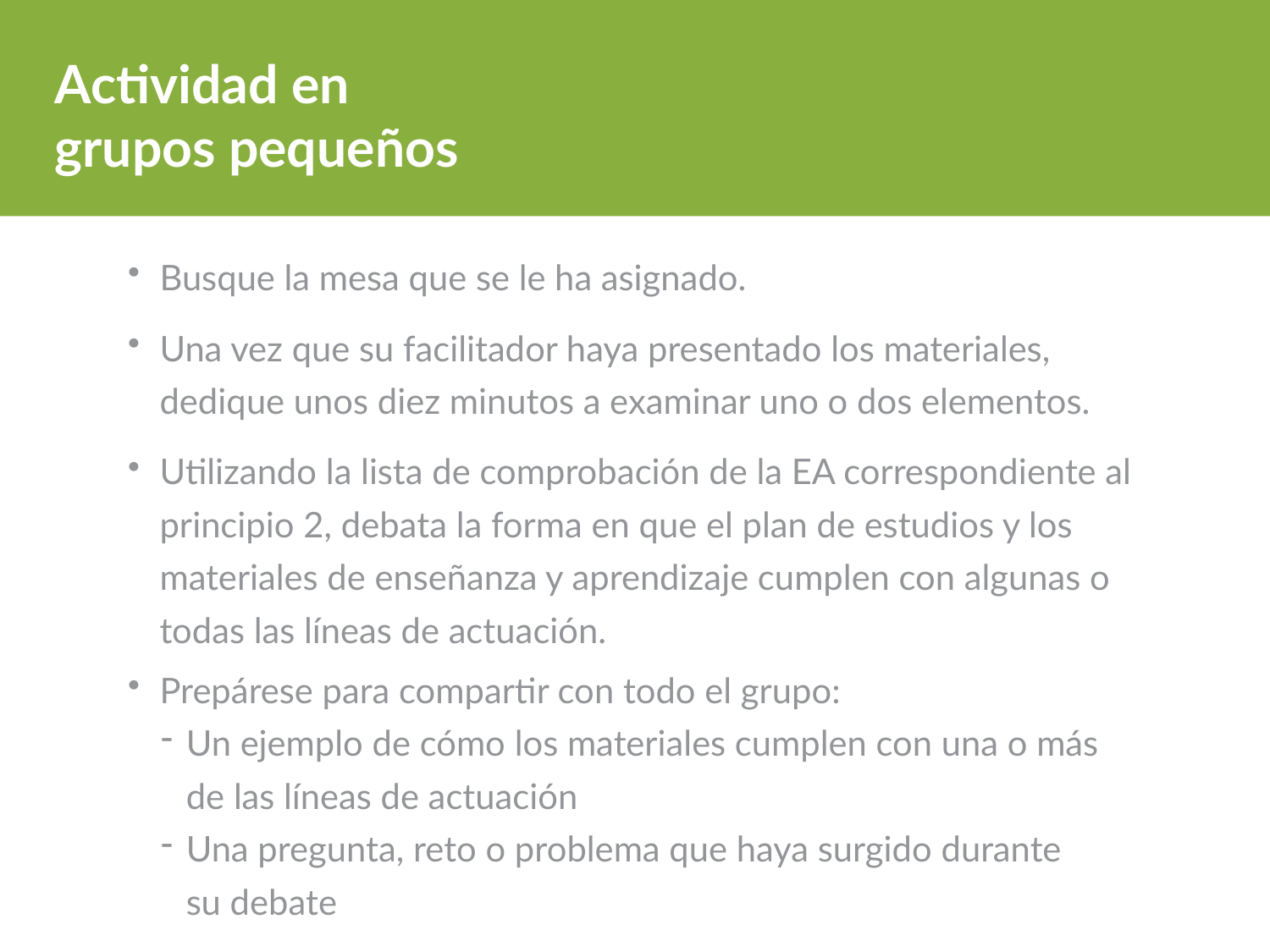

# Actividad en grupos pequeños
Busque la mesa que se le ha asignado.
Una vez que su facilitador haya presentado los materiales, dedique unos diez minutos a examinar uno o dos elementos.
Utilizando la lista de comprobación de la EA correspondiente al principio 2, debata la forma en que el plan de estudios y los materiales de enseñanza y aprendizaje cumplen con algunas o todas las líneas de actuación.
Prepárese para compartir con todo el grupo:
Un ejemplo de cómo los materiales cumplen con una o más de las líneas de actuación
Una pregunta, reto o problema que haya surgido durante su debate